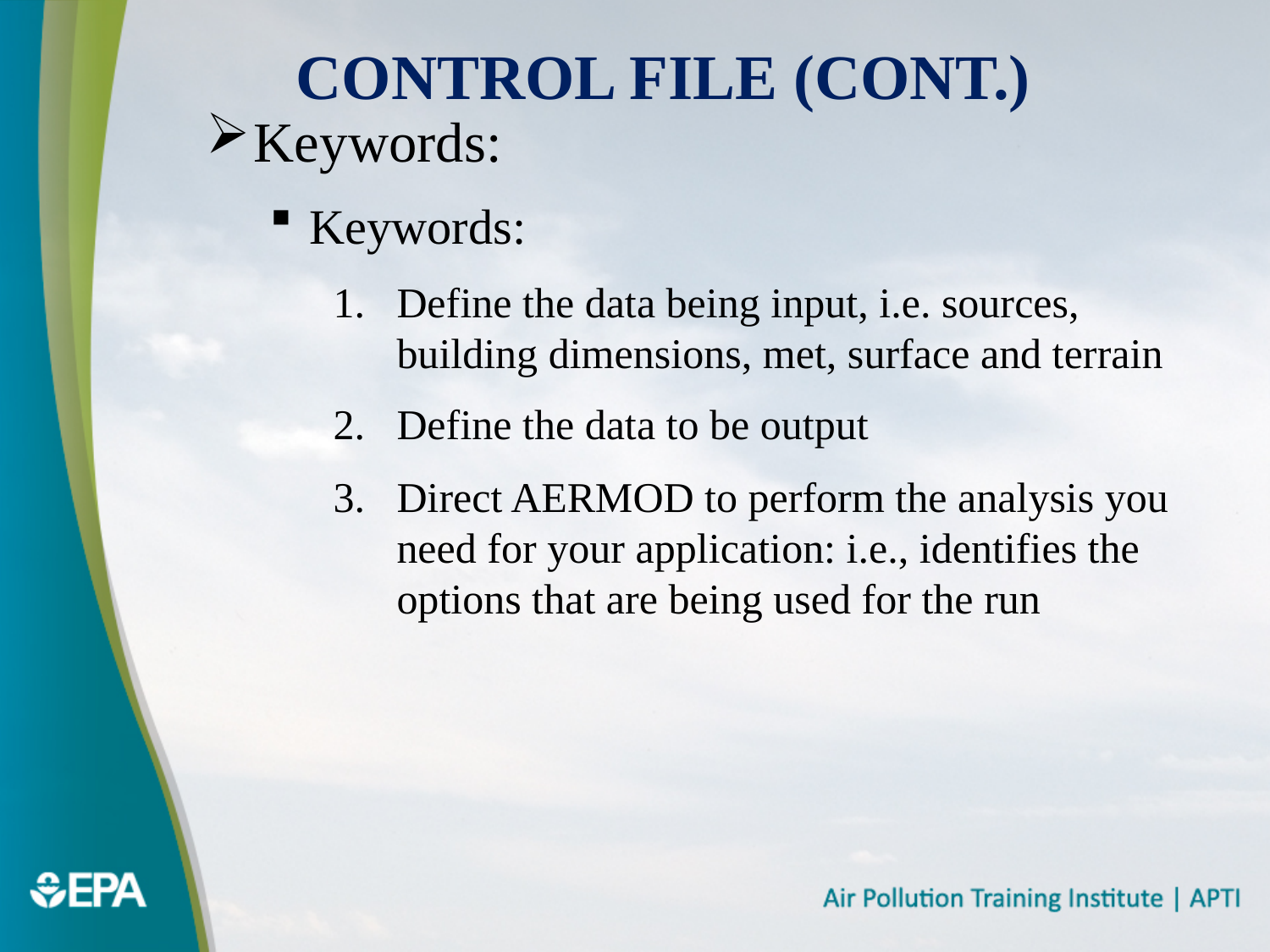

# Control File (Cont.)
Keywords:
Keywords:
Define the data being input, i.e. sources, building dimensions, met, surface and terrain
Define the data to be output
Direct AERMOD to perform the analysis you need for your application: i.e., identifies the options that are being used for the run